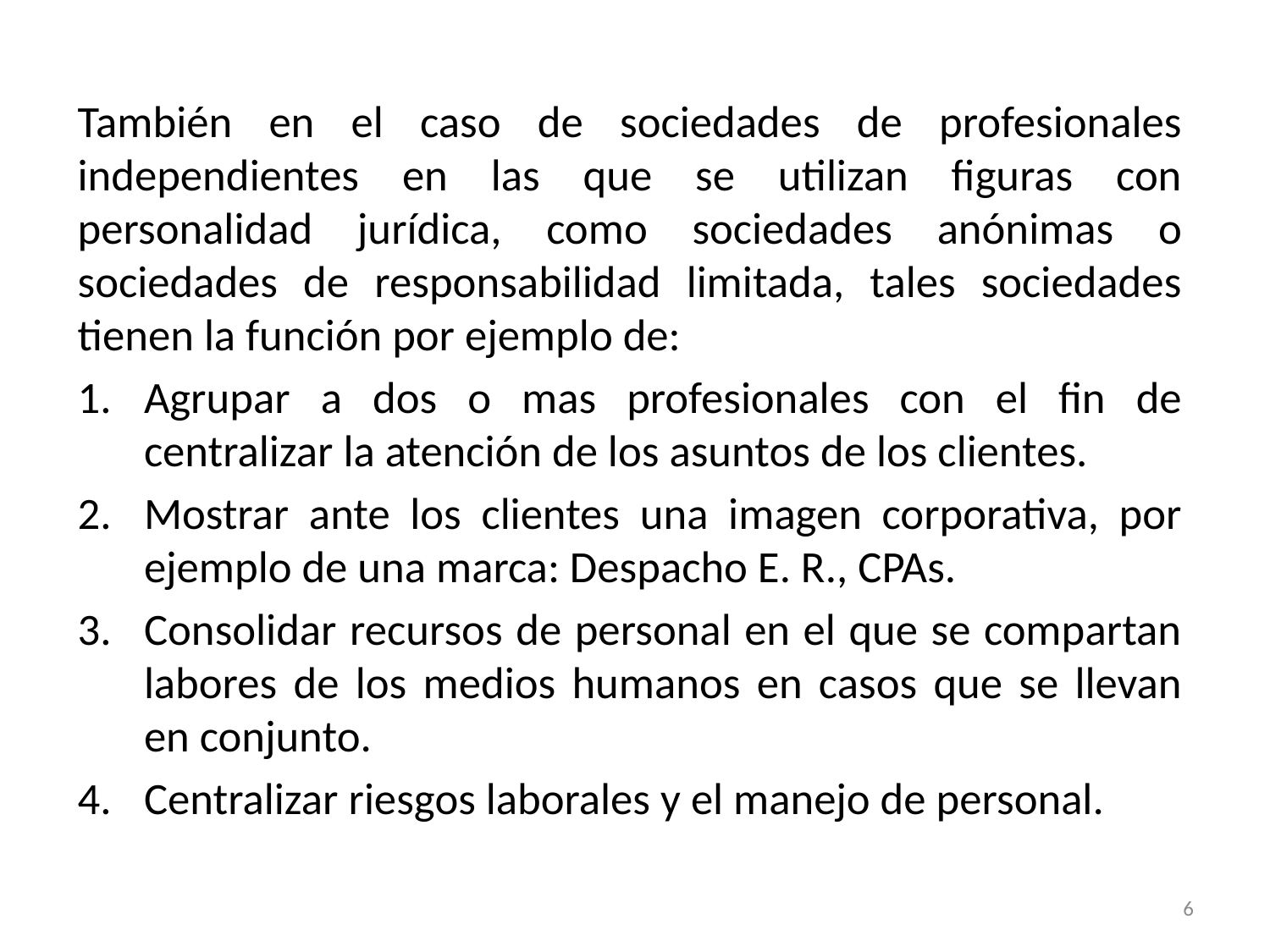

También en el caso de sociedades de profesionales independientes en las que se utilizan figuras con personalidad jurídica, como sociedades anónimas o sociedades de responsabilidad limitada, tales sociedades tienen la función por ejemplo de:
Agrupar a dos o mas profesionales con el fin de centralizar la atención de los asuntos de los clientes.
Mostrar ante los clientes una imagen corporativa, por ejemplo de una marca: Despacho E. R., CPAs.
Consolidar recursos de personal en el que se compartan labores de los medios humanos en casos que se llevan en conjunto.
Centralizar riesgos laborales y el manejo de personal.

#
6